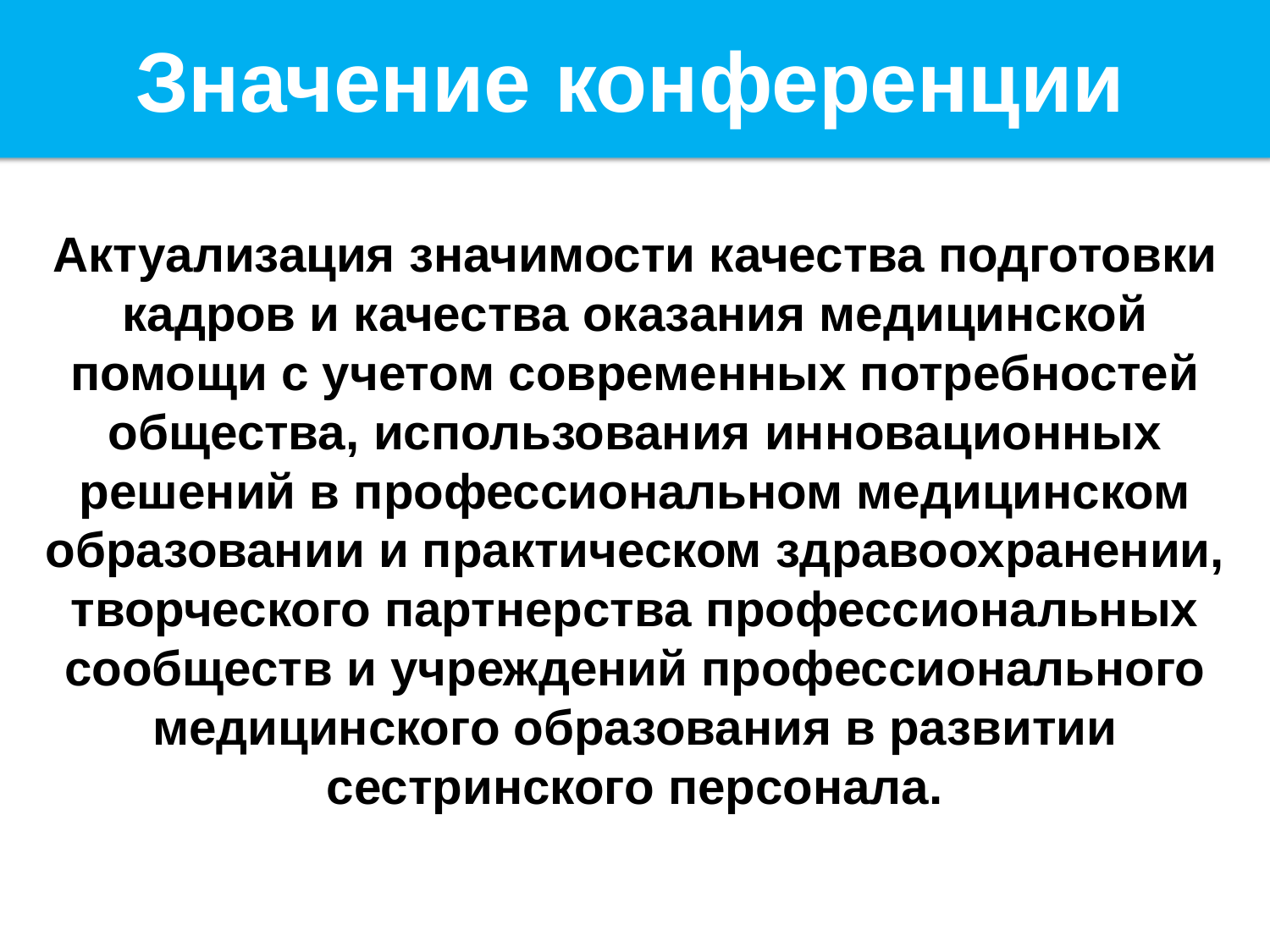

Значение конференции
Актуализация значимости качества подготовки кадров и качества оказания медицинской помощи с учетом современных потребностей общества, использования инновационных решений в профессиональном медицинском образовании и практическом здравоохранении, творческого партнерства профессиональных сообществ и учреждений профессионального медицинского образования в развитии сестринского персонала.